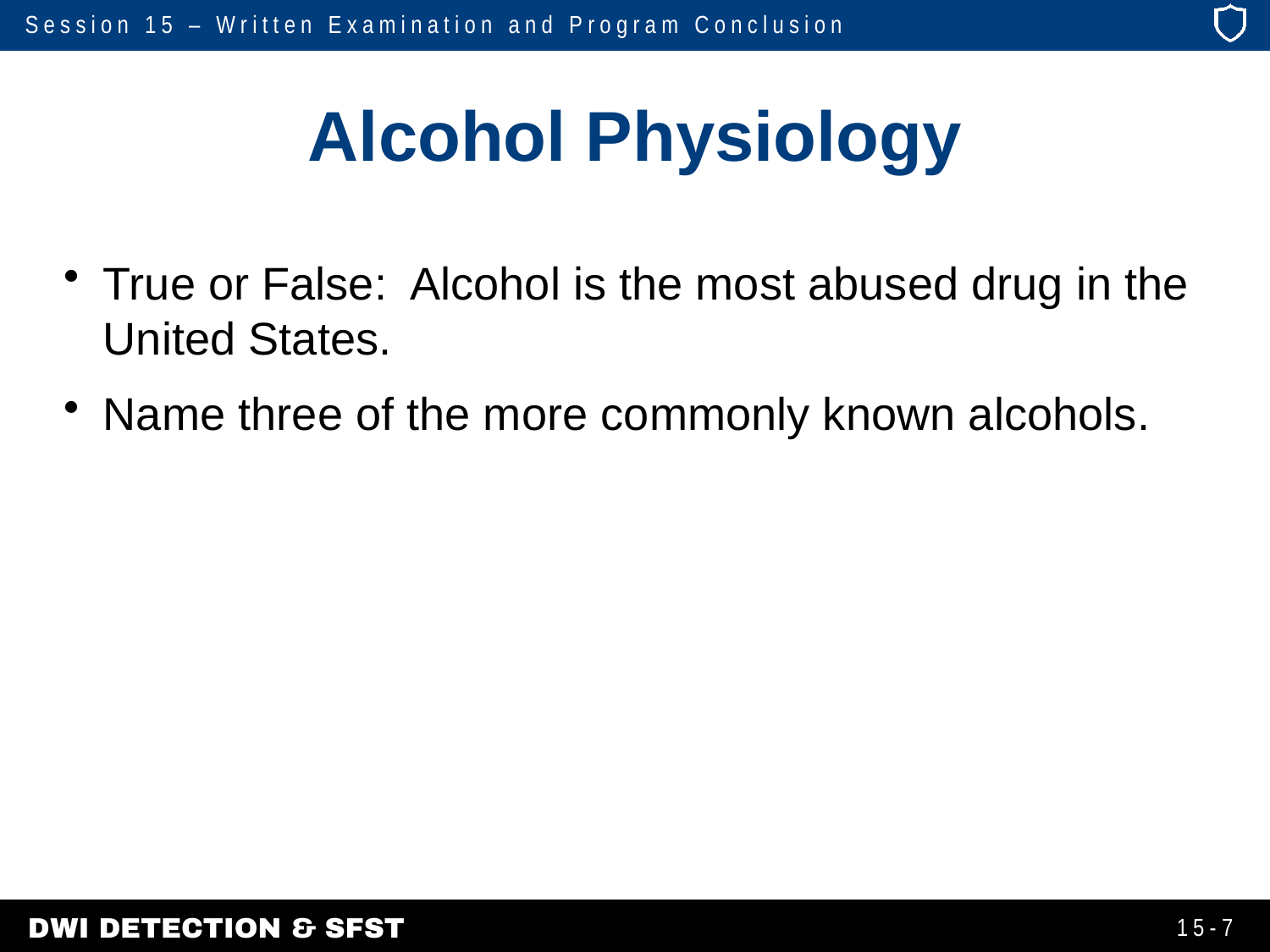

# Alcohol Physiology
True or False:  Alcohol is the most abused drug in the United States.
Name three of the more commonly known alcohols.

15-7